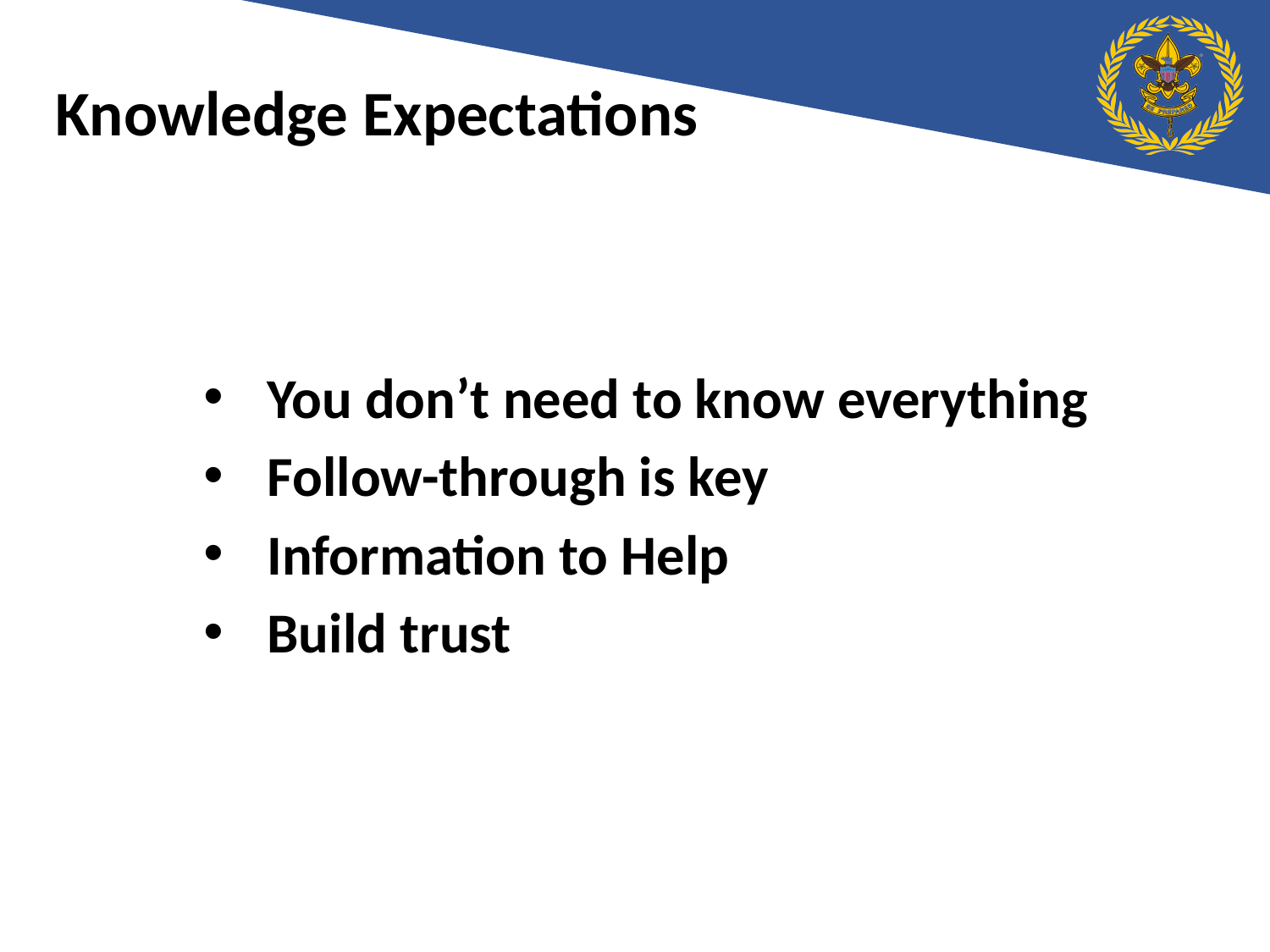

Knowledge Expectations
You don’t need to know everything
Follow-through is key
Information to Help
Build trust